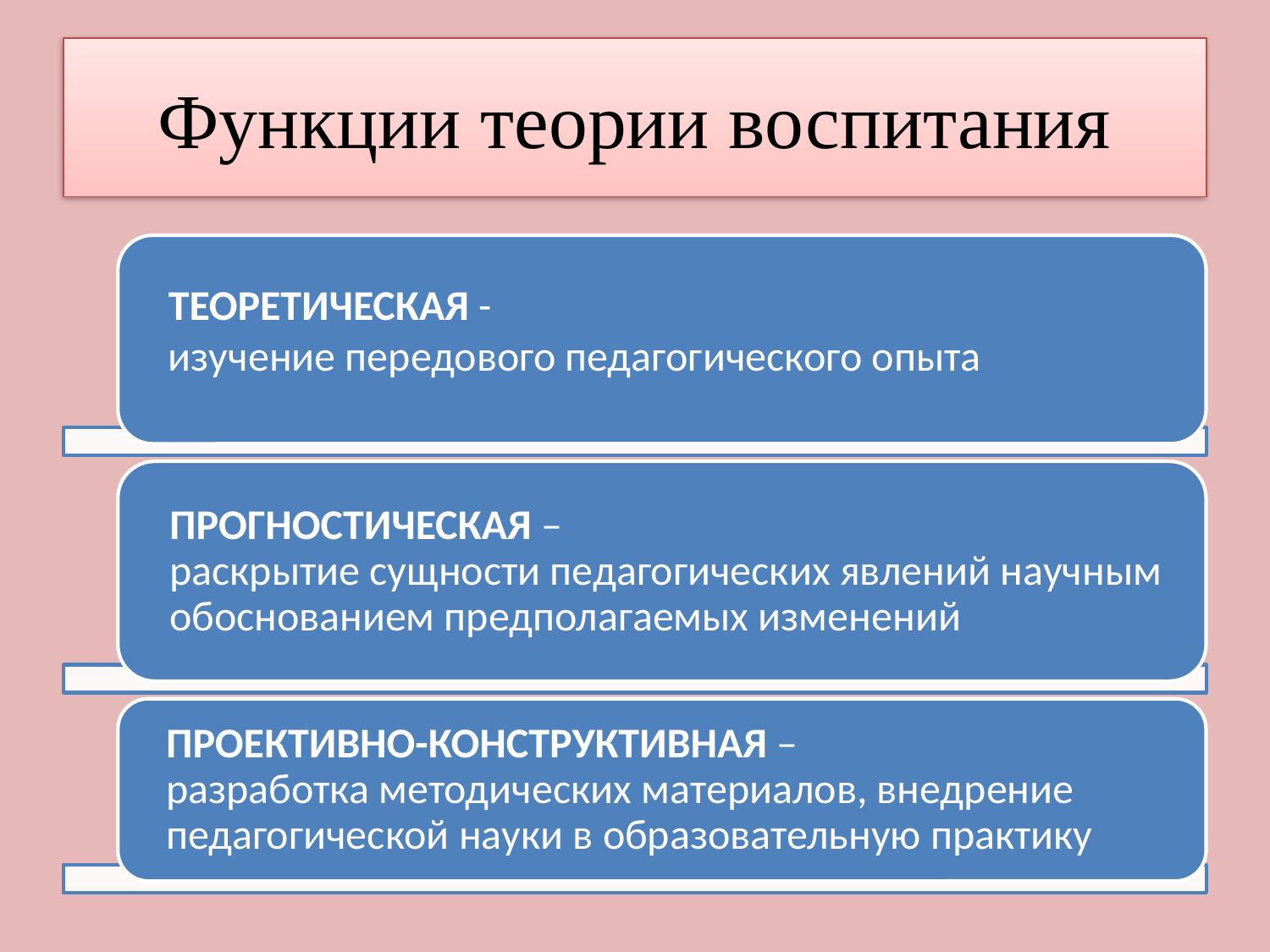

# Функции теории воспитания
ТЕОРЕТИЧЕСКАЯ -
изучение передового педагогического опыта

ПРОГНОСТИЧЕСКАЯ –
раскрытие сущности педагогических явлений научным обоснованием предполагаемых изменений
ПРОЕКТИВНО-КОНСТРУКТИВНАЯ –
разработка методических материалов, внедрение педагогической науки в образовательную практику